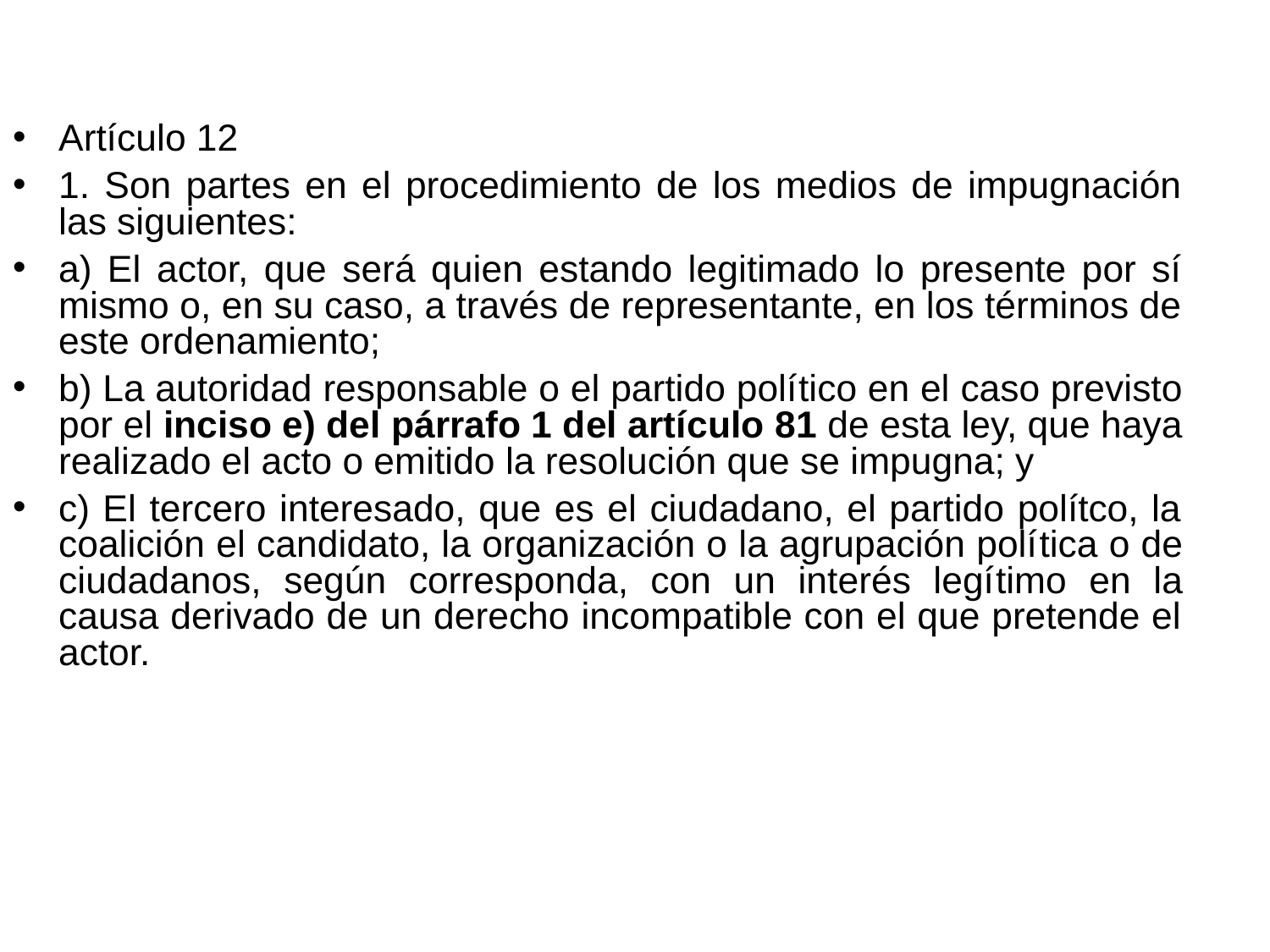

Artículo 12
1. Son partes en el procedimiento de los medios de impugnación las siguientes:
a) El actor, que será quien estando legitimado lo presente por sí mismo o, en su caso, a través de representante, en los términos de este ordenamiento;
b) La autoridad responsable o el partido político en el caso previsto por el inciso e) del párrafo 1 del artículo 81 de esta ley, que haya realizado el acto o emitido la resolución que se impugna; y
c) El tercero interesado, que es el ciudadano, el partido polítco, la coalición el candidato, la organización o la agrupación política o de ciudadanos, según corresponda, con un interés legítimo en la causa derivado de un derecho incompatible con el que pretende el actor.